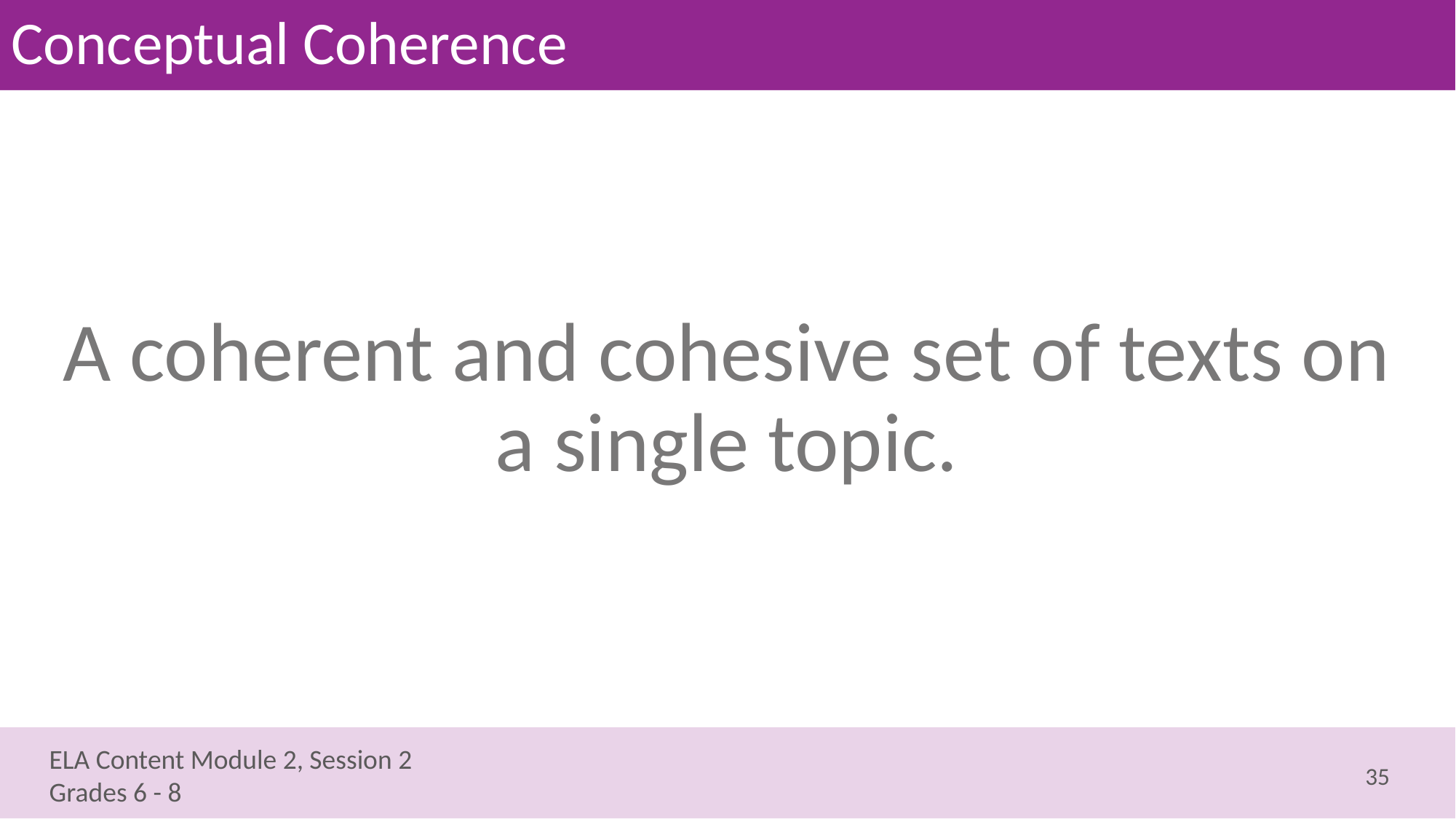

# Conceptual Coherence

A coherent and cohesive set of texts on a single topic.
35